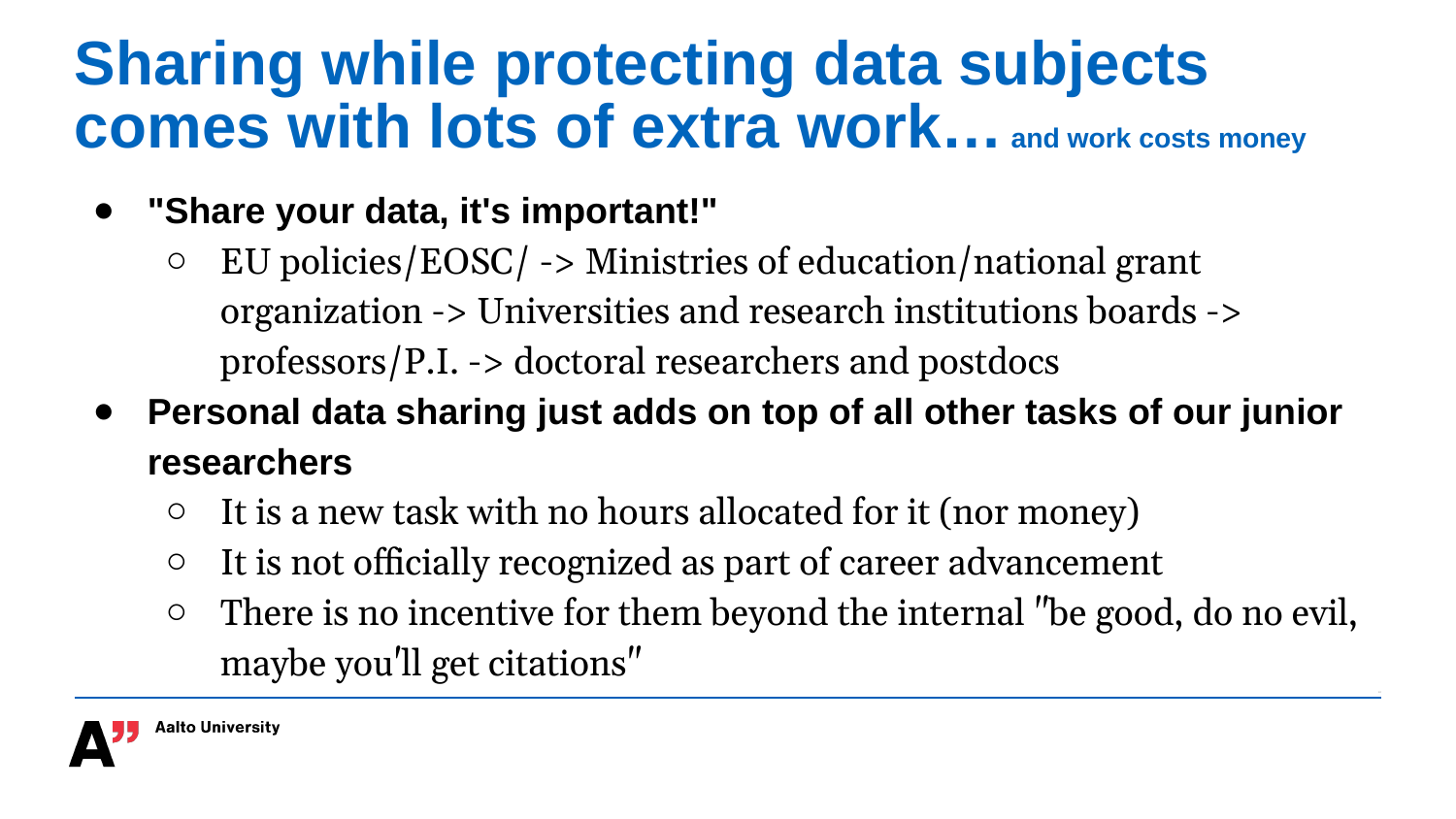

# Sharing while protecting data subjects comes with lots of extra work… and work costs money
"Share your data, it's important!"
EU policies/EOSC/ -> Ministries of education/national grant organization -> Universities and research institutions boards -> professors/P.I. -> doctoral researchers and postdocs
Personal data sharing just adds on top of all other tasks of our junior researchers
It is a new task with no hours allocated for it (nor money)
It is not officially recognized as part of career advancement
There is no incentive for them beyond the internal "be good, do no evil, maybe you'll get citations"

42